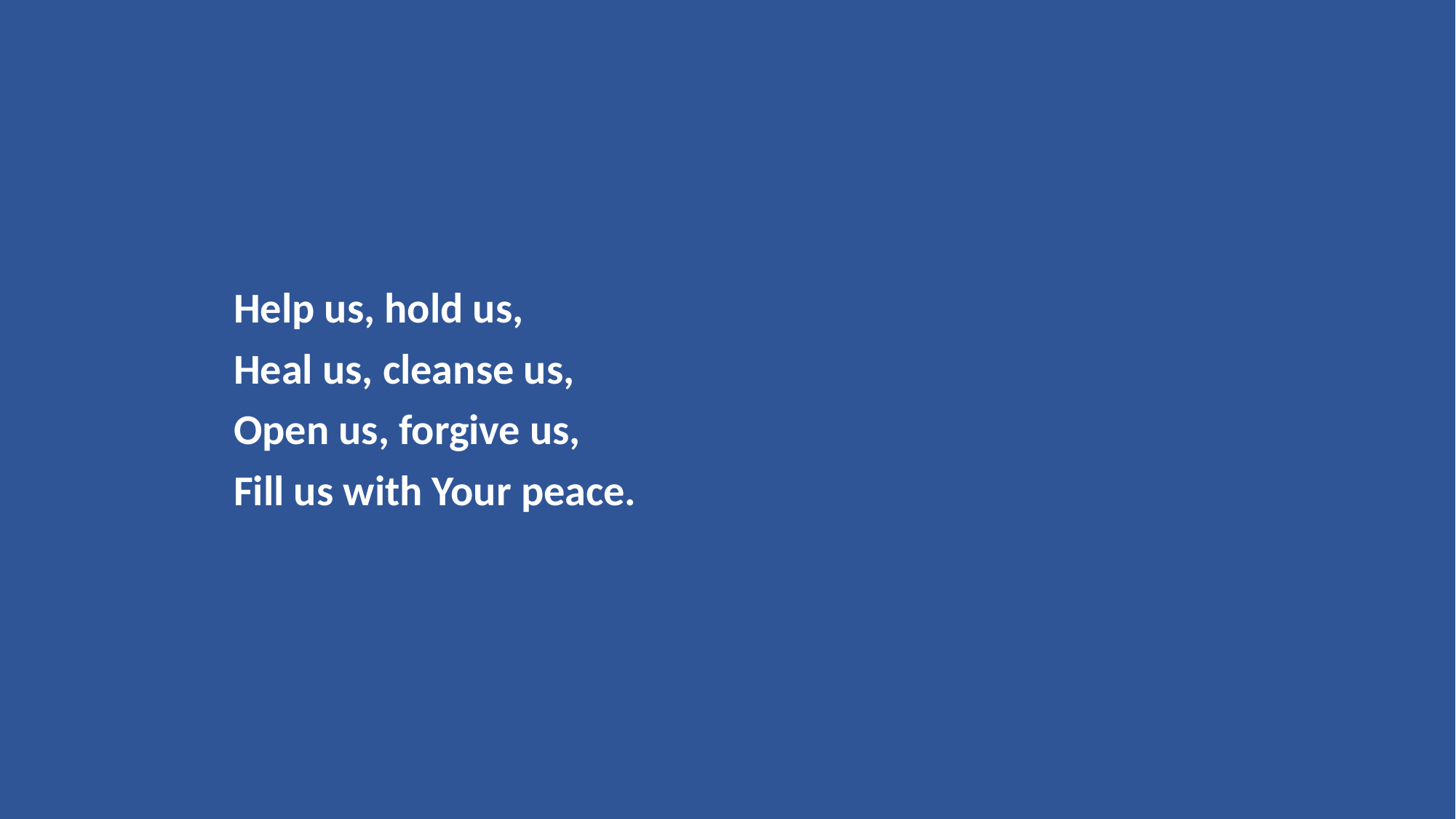

Help us, hold us,
Heal us, cleanse us,
Open us, forgive us,
Fill us with Your peace.